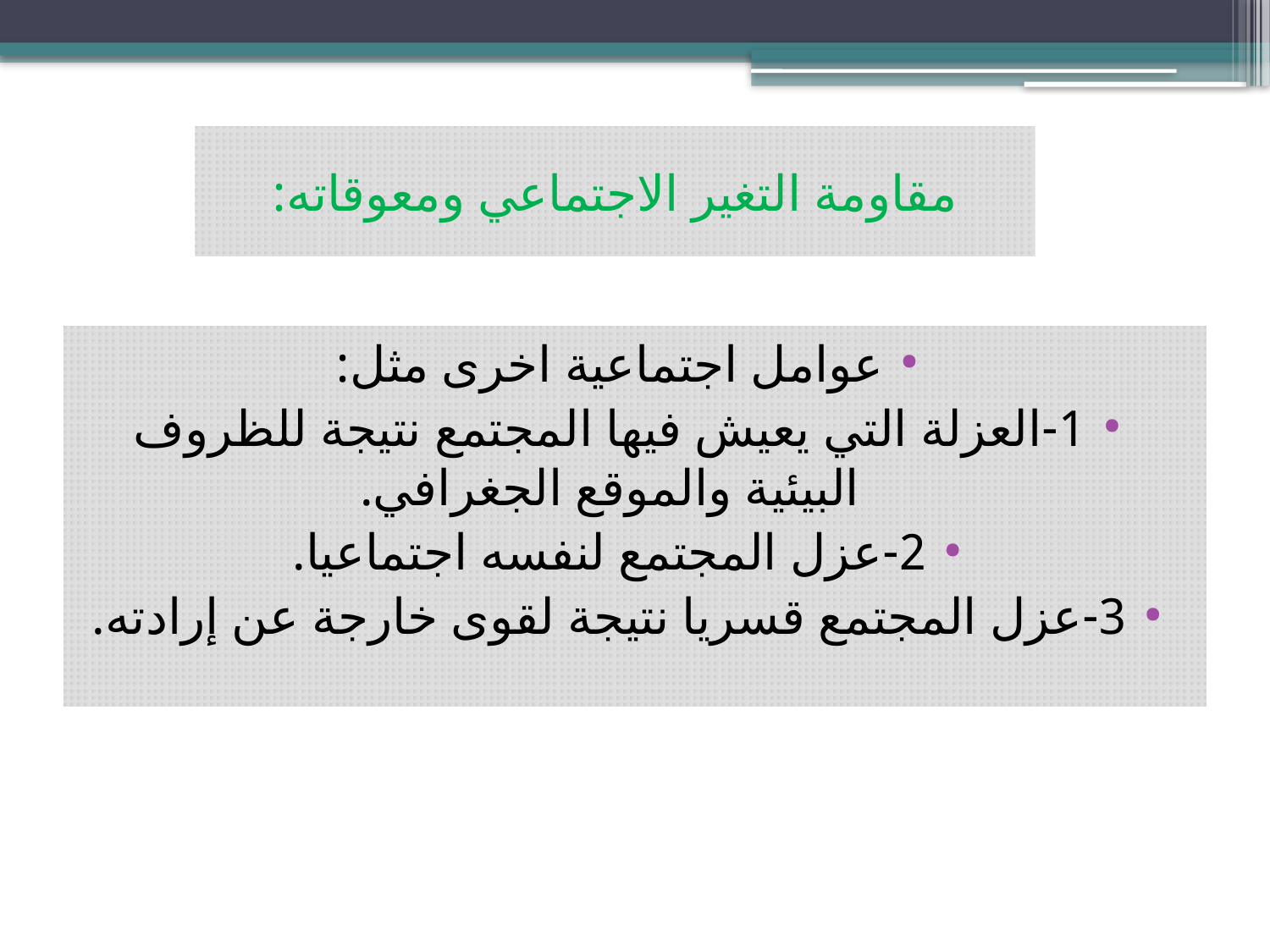

# مقاومة التغير الاجتماعي ومعوقاته:
عوامل اجتماعية اخرى مثل:
1-العزلة التي يعيش فيها المجتمع نتيجة للظروف البيئية والموقع الجغرافي.
2-عزل المجتمع لنفسه اجتماعيا.
3-عزل المجتمع قسريا نتيجة لقوى خارجة عن إرادته.